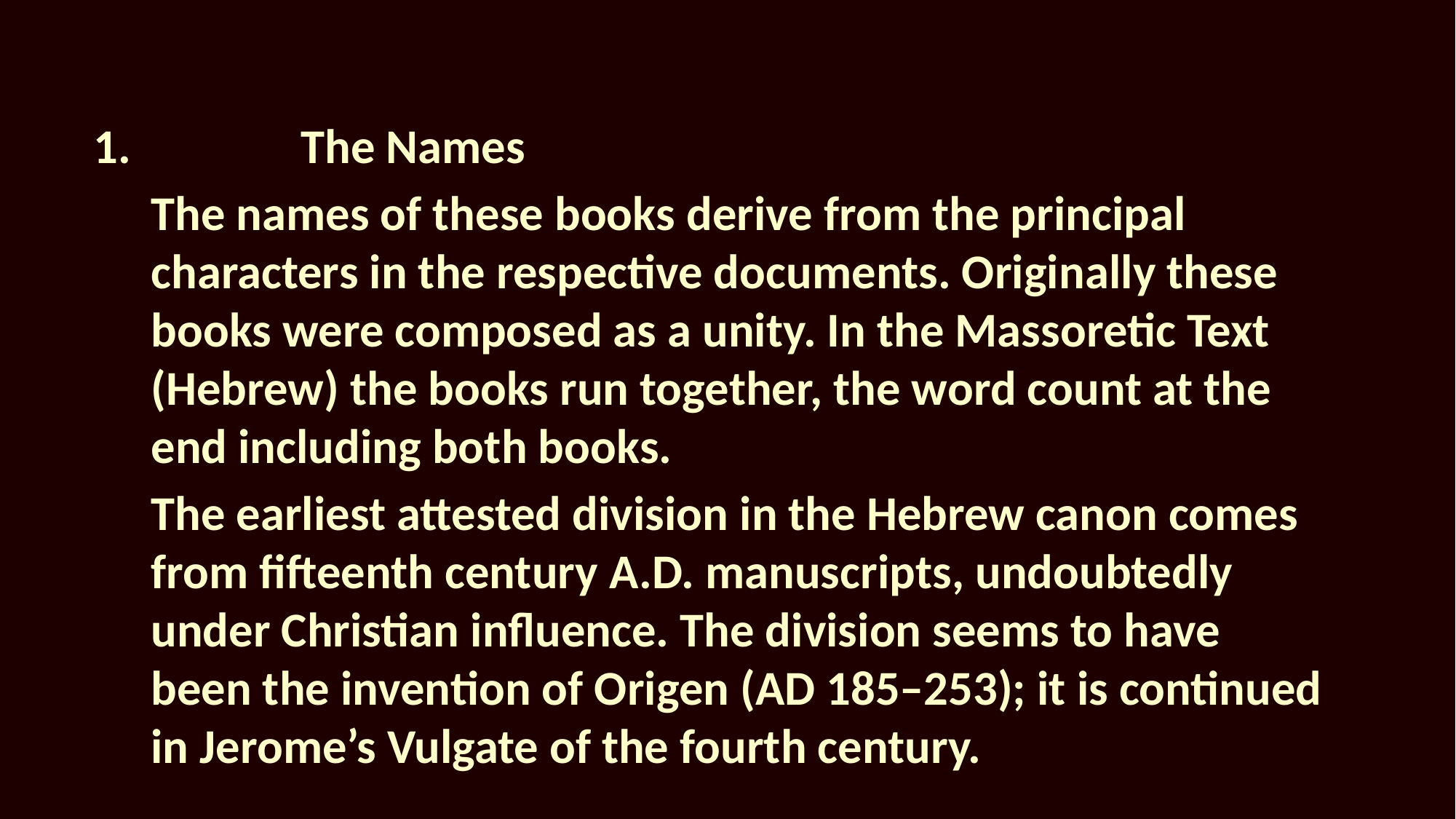

1.		The Names
The names of these books derive from the principal characters in the respective documents. Originally these books were composed as a unity. In the Massoretic Text (Hebrew) the books run together, the word count at the end including both books.
The earliest attested division in the Hebrew canon comes from fifteenth century A.D. manuscripts, undoubtedly under Christian influence. The division seems to have been the invention of Origen (AD 185–253); it is continued in Jerome’s Vulgate of the fourth century.